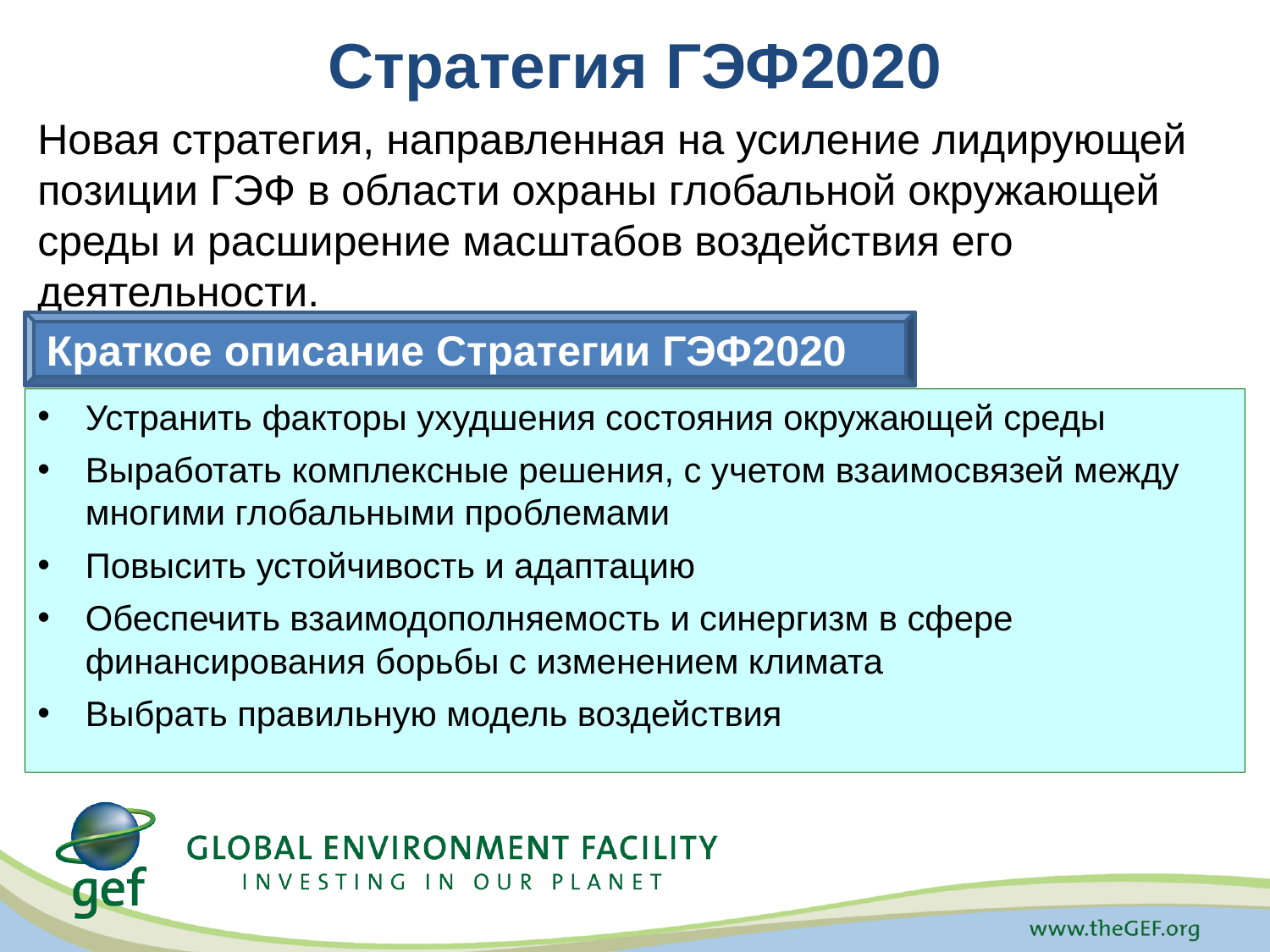

# Стратегия ГЭФ2020
Новая стратегия, направленная на усиление лидирующей позиции ГЭФ в области охраны глобальной окружающей среды и расширение масштабов воздействия его деятельности.
Краткое описание Стратегии ГЭФ2020
Устранить факторы ухудшения состояния окружающей среды
Выработать комплексные решения, с учетом взаимосвязей между многими глобальными проблемами
Повысить устойчивость и адаптацию
Обеспечить взаимодополняемость и синергизм в сфере финансирования борьбы с изменением климата
Выбрать правильную модель воздействия